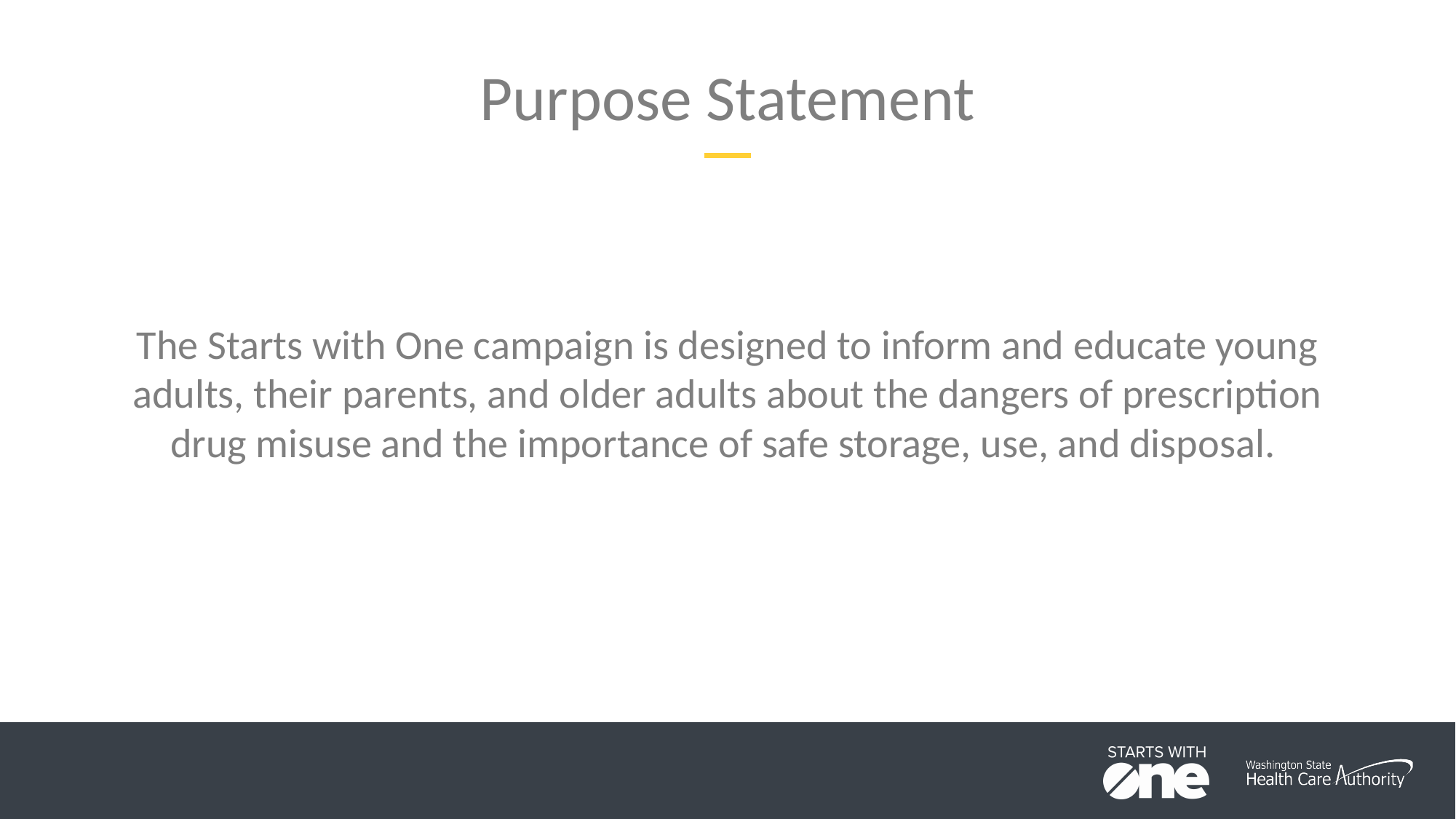

# Purpose Statement
The Starts with One campaign is designed to inform and educate young adults, their parents, and older adults about the dangers of prescription drug misuse and the importance of safe storage, use, and disposal.